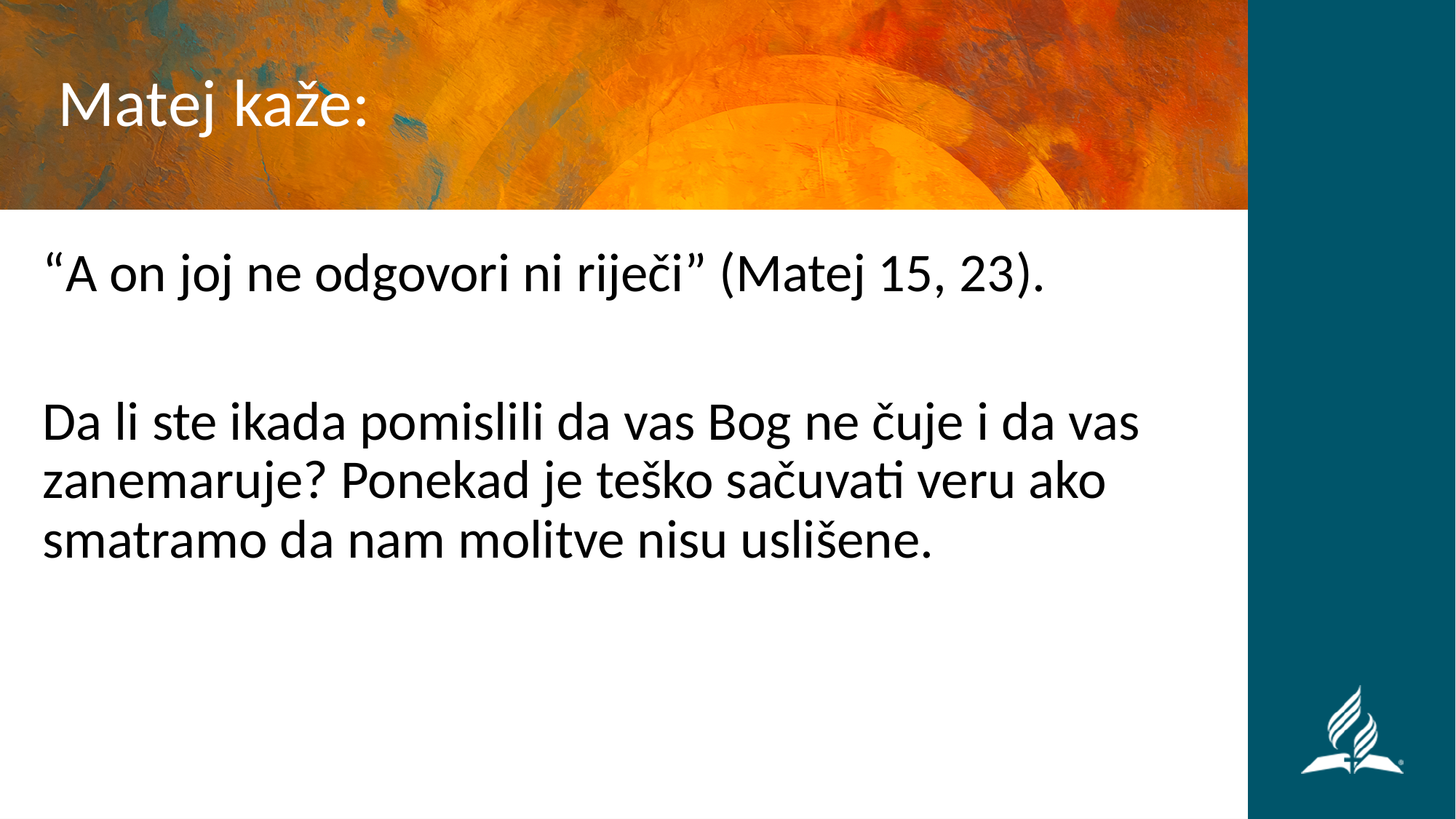

# Matej kaže:
“A on joj ne odgovori ni riječi” (Matej 15, 23).

Da li ste ikada pomislili da vas Bog ne čuje i da vas zanemaruje? Ponekad je teško sačuvati veru ako smatramo da nam molitve nisu uslišene.